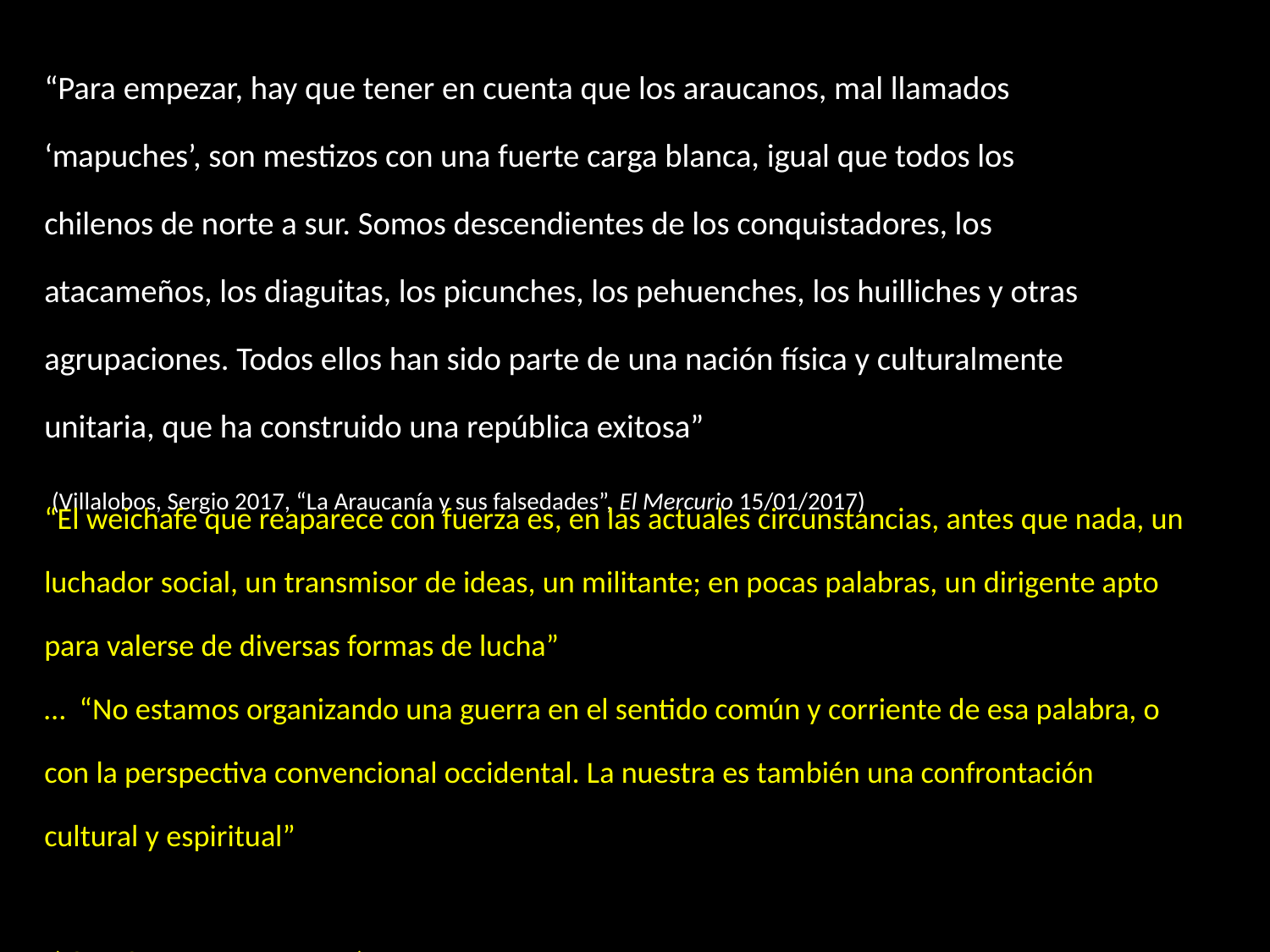

“Para empezar, hay que tener en cuenta que los araucanos, mal llamados ‘mapuches’, son mestizos con una fuerte carga blanca, igual que todos los chilenos de norte a sur. Somos descendientes de los conquistadores, los atacameños, los diaguitas, los picunches, los pehuenches, los huilliches y otras agrupaciones. Todos ellos han sido parte de una nación física y culturalmente unitaria, que ha construido una república exitosa”
 (Villalobos, Sergio 2017, “La Araucanía y sus falsedades”, El Mercurio 15/01/2017)
“El weichafe que reaparece con fuerza es, en las actuales circunstancias, antes que nada, un luchador social, un transmisor de ideas, un militante; en pocas palabras, un dirigente apto para valerse de diversas formas de lucha”
…  “No estamos organizando una guerra en el sentido común y corriente de esa palabra, o con la perspectiva convencional occidental. La nuestra es también una confrontación cultural y espiritual”

 (Llaitul y Arrate 2012: 25).